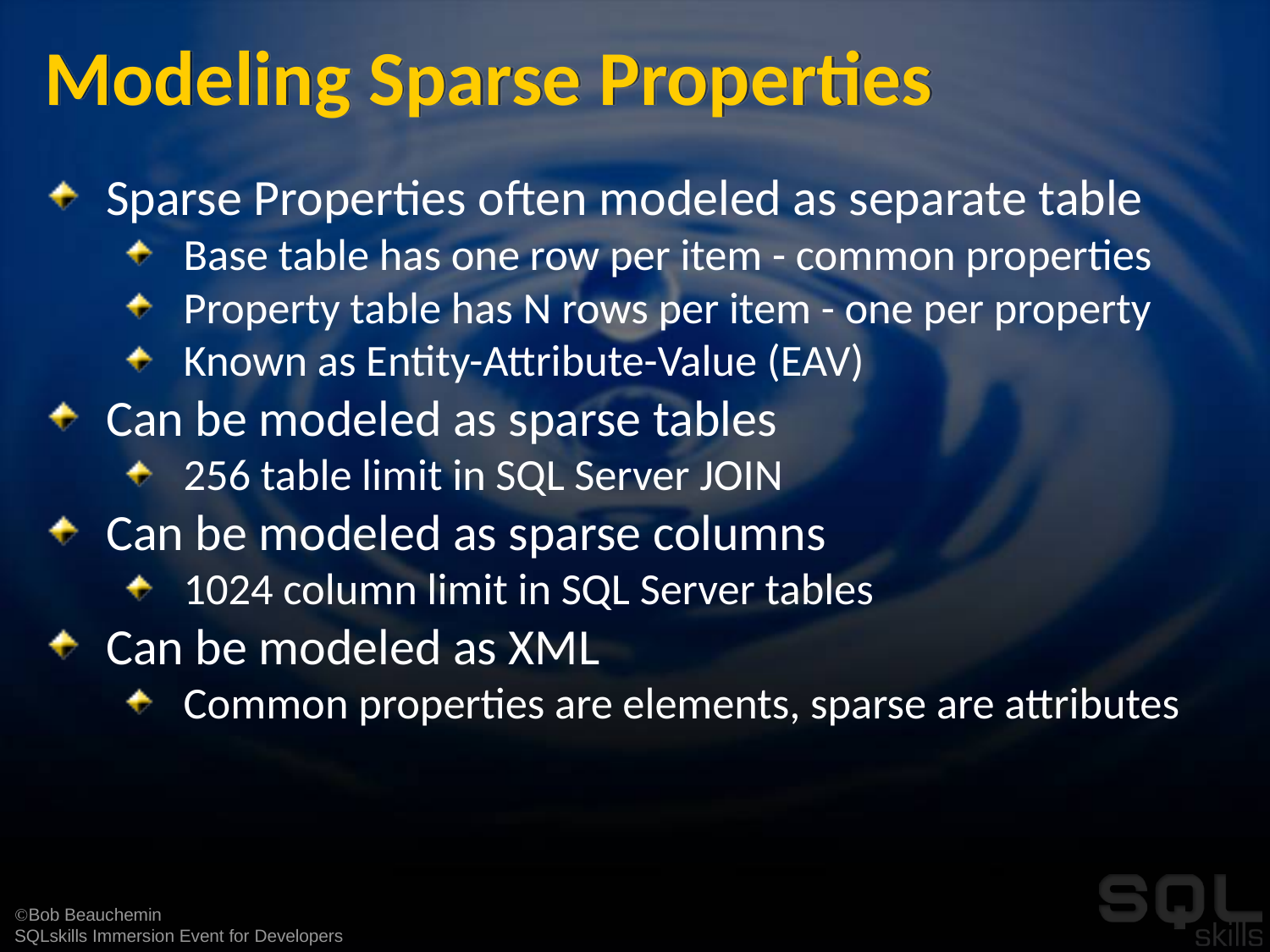

# Modeling Sparse Properties
Sparse Properties often modeled as separate table
Base table has one row per item - common properties
Property table has N rows per item - one per property
Known as Entity-Attribute-Value (EAV)
Can be modeled as sparse tables
256 table limit in SQL Server JOIN
Can be modeled as sparse columns
1024 column limit in SQL Server tables
Can be modeled as XML
Common properties are elements, sparse are attributes